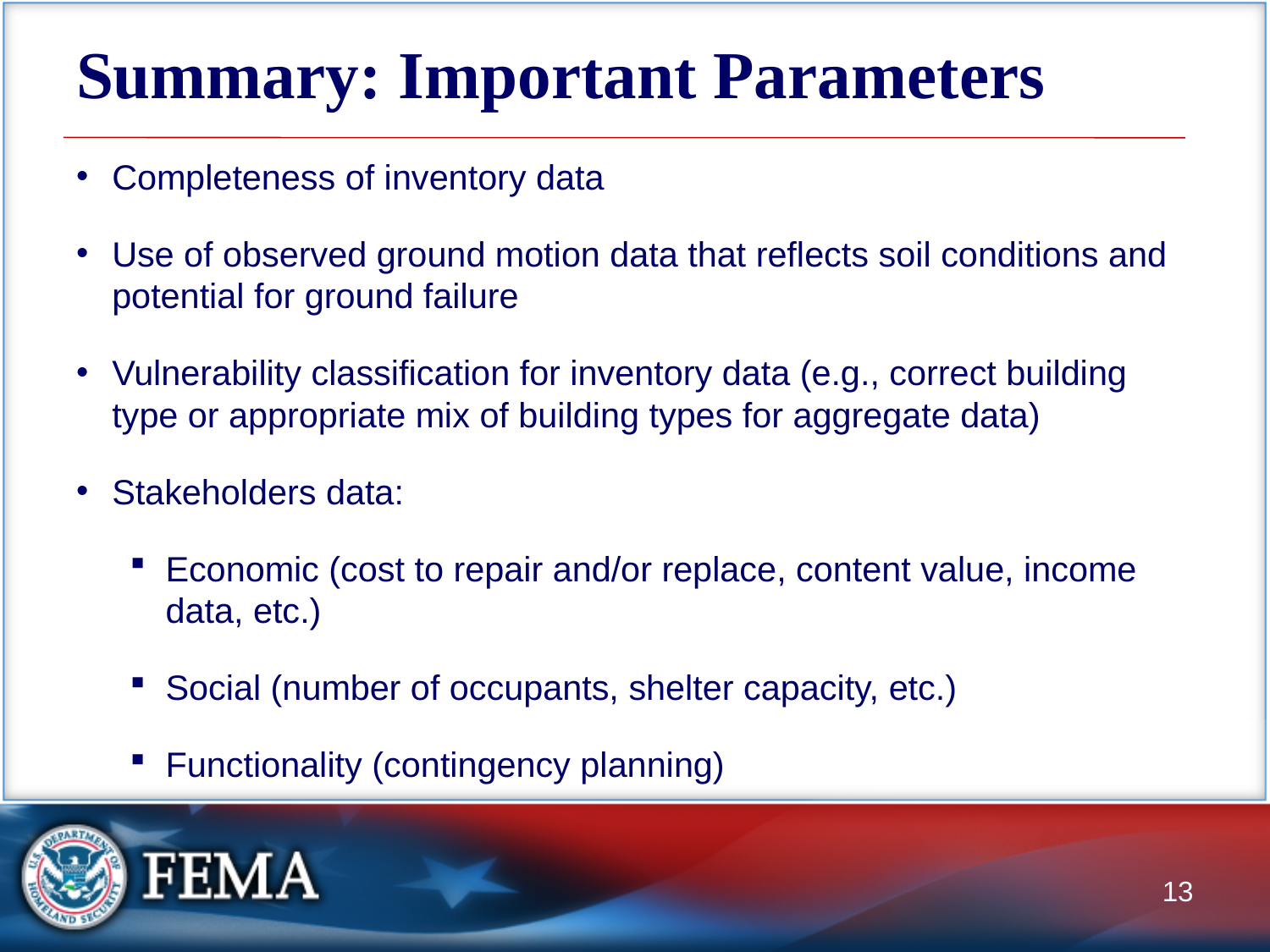

# Summary: Important Parameters
Completeness of inventory data
Use of observed ground motion data that reflects soil conditions and potential for ground failure
Vulnerability classification for inventory data (e.g., correct building type or appropriate mix of building types for aggregate data)
Stakeholders data:
Economic (cost to repair and/or replace, content value, income data, etc.)
Social (number of occupants, shelter capacity, etc.)
Functionality (contingency planning)
13